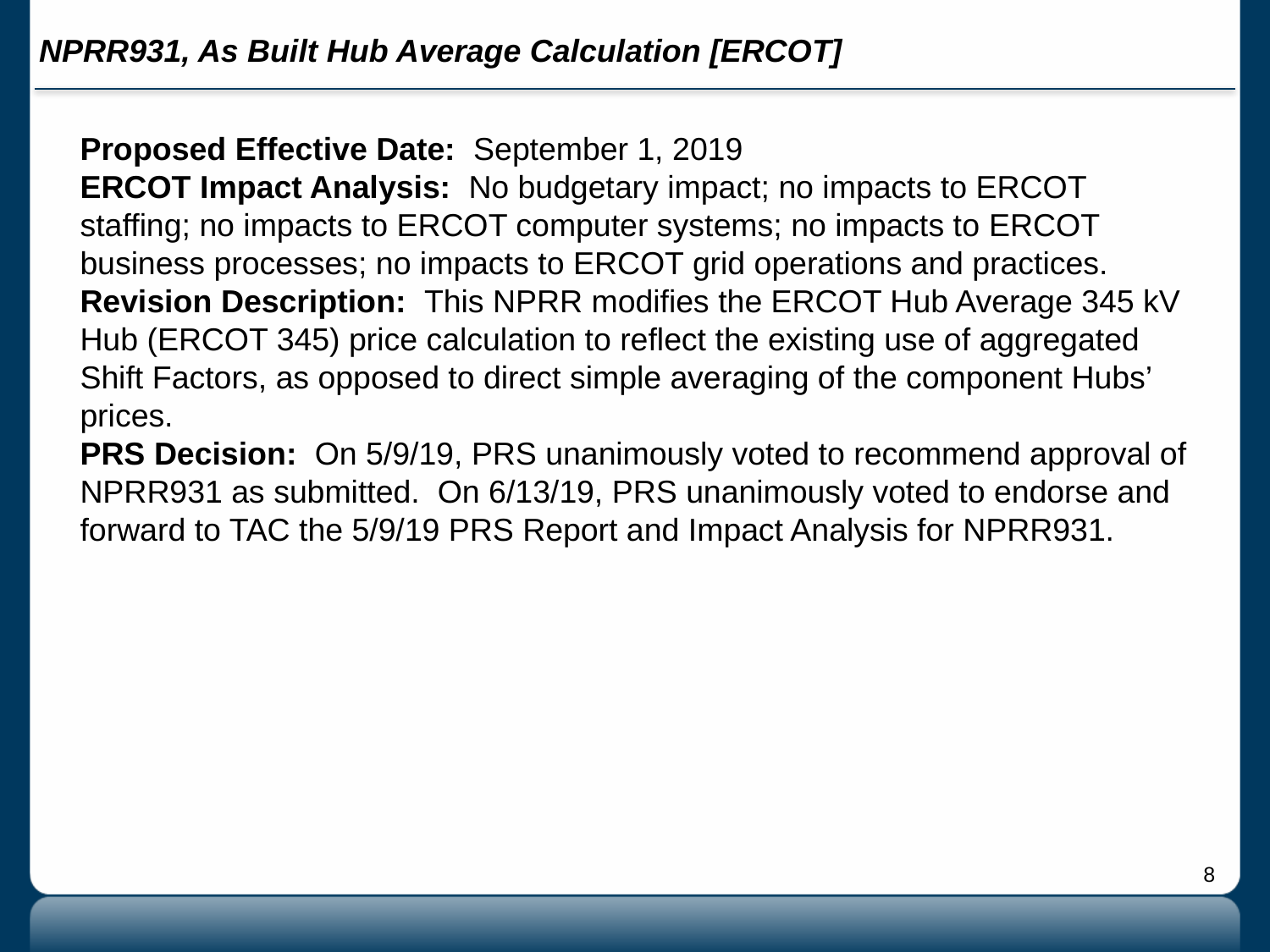

# NPRR931, As Built Hub Average Calculation [ERCOT]
Proposed Effective Date:  September 1, 2019
ERCOT Impact Analysis:  No budgetary impact; no impacts to ERCOT staffing; no impacts to ERCOT computer systems; no impacts to ERCOT business processes; no impacts to ERCOT grid operations and practices.
Revision Description:  This NPRR modifies the ERCOT Hub Average 345 kV Hub (ERCOT 345) price calculation to reflect the existing use of aggregated Shift Factors, as opposed to direct simple averaging of the component Hubs’ prices.
PRS Decision:  On 5/9/19, PRS unanimously voted to recommend approval of NPRR931 as submitted.  On 6/13/19, PRS unanimously voted to endorse and forward to TAC the 5/9/19 PRS Report and Impact Analysis for NPRR931.